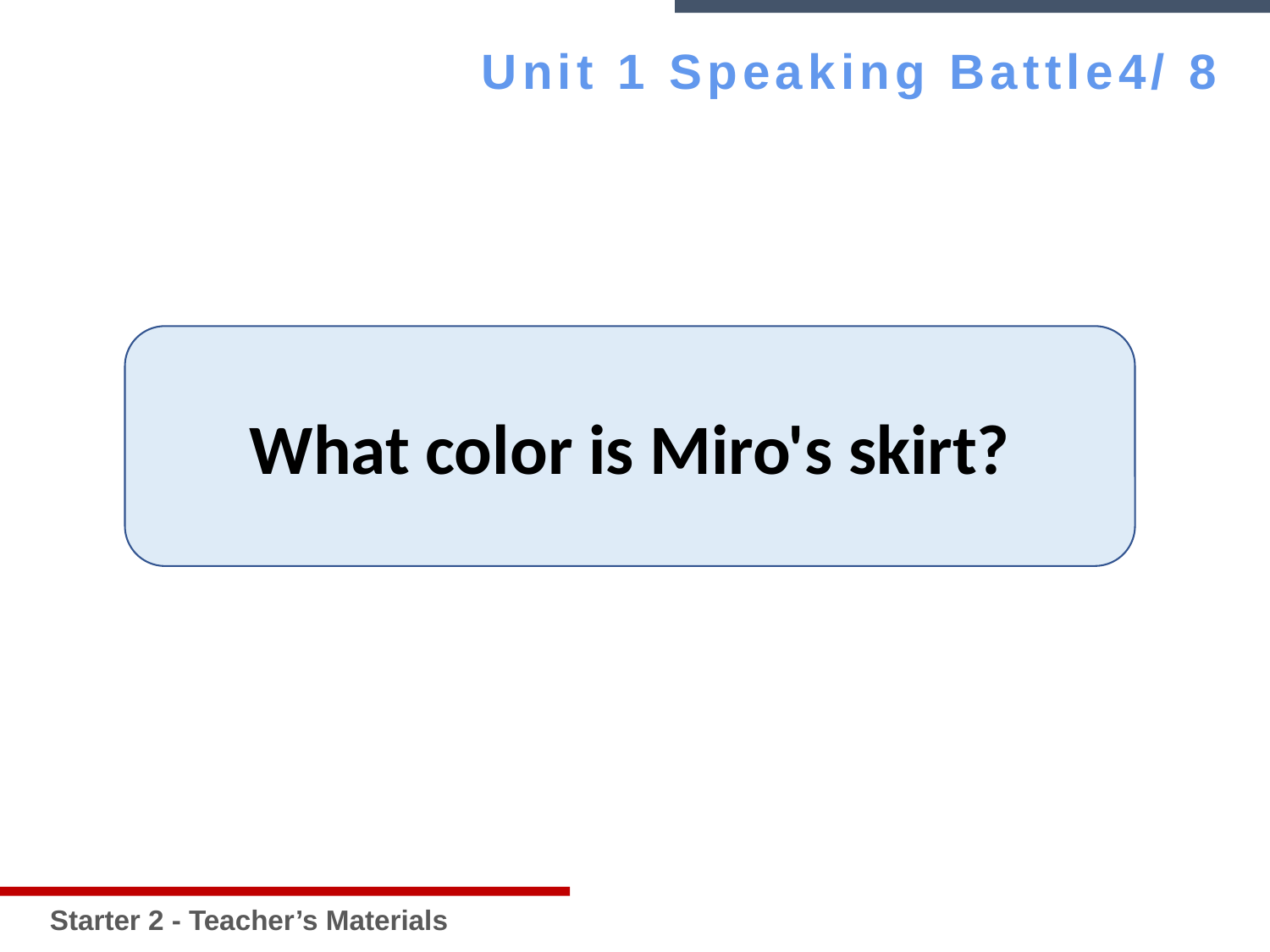

Starter 2 - Teacher’s Materials
Unit 1 Speaking Battle4/ 8
What color is Miro's skirt?